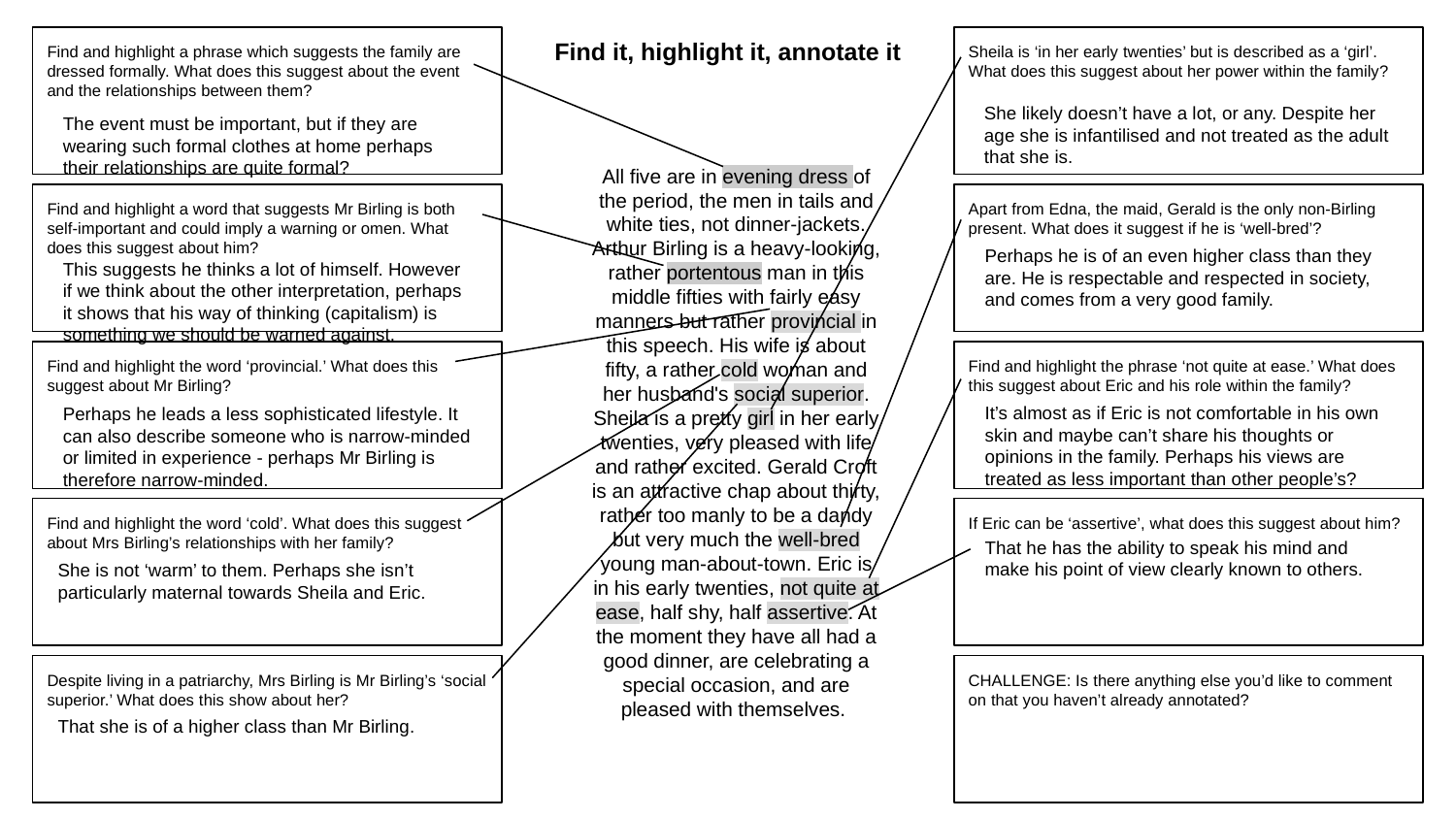

Find it, highlight it, annotate it
Find and highlight a phrase which suggests the family are dressed formally. What does this suggest about the event and the relationships between them?
Sheila is ‘in her early twenties’ but is described as a ‘girl’. What does this suggest about her power within the family?
She likely doesn’t have a lot, or any. Despite her age she is infantilised and not treated as the adult that she is.
The event must be important, but if they are wearing such formal clothes at home perhaps their relationships are quite formal?
All five are in evening dress of the period, the men in tails and white ties, not dinner-jackets. Arthur Birling is a heavy-looking, rather portentous man in this middle fifties with fairly easy manners but rather provincial in this speech. His wife is about fifty, a rather cold woman and her husband's social superior. Sheila is a pretty girl in her early twenties, very pleased with life and rather excited. Gerald Croft is an attractive chap about thirty, rather too manly to be a dandy but very much the well-bred young man-about-town. Eric is in his early twenties, not quite at ease, half shy, half assertive. At the moment they have all had a good dinner, are celebrating a special occasion, and are pleased with themselves.
Find and highlight a word that suggests Mr Birling is both self-important and could imply a warning or omen. What does this suggest about him?
Apart from Edna, the maid, Gerald is the only non-Birling present. What does it suggest if he is ‘well-bred’?
Perhaps he is of an even higher class than they are. He is respectable and respected in society, and comes from a very good family.
This suggests he thinks a lot of himself. However if we think about the other interpretation, perhaps it shows that his way of thinking (capitalism) is something we should be warned against.
Find and highlight the word ‘provincial.’ What does this suggest about Mr Birling?
Find and highlight the phrase ‘not quite at ease.’ What does this suggest about Eric and his role within the family?
It’s almost as if Eric is not comfortable in his own skin and maybe can’t share his thoughts or opinions in the family. Perhaps his views are treated as less important than other people’s?
Perhaps he leads a less sophisticated lifestyle. It can also describe someone who is narrow-minded or limited in experience - perhaps Mr Birling is therefore narrow-minded.
Find and highlight the word ‘cold’. What does this suggest about Mrs Birling’s relationships with her family?
If Eric can be ‘assertive’, what does this suggest about him?
That he has the ability to speak his mind and make his point of view clearly known to others.
She is not ‘warm’ to them. Perhaps she isn’t particularly maternal towards Sheila and Eric.
Despite living in a patriarchy, Mrs Birling is Mr Birling’s ‘social superior.’ What does this show about her?
CHALLENGE: Is there anything else you’d like to comment on that you haven’t already annotated?
That she is of a higher class than Mr Birling.